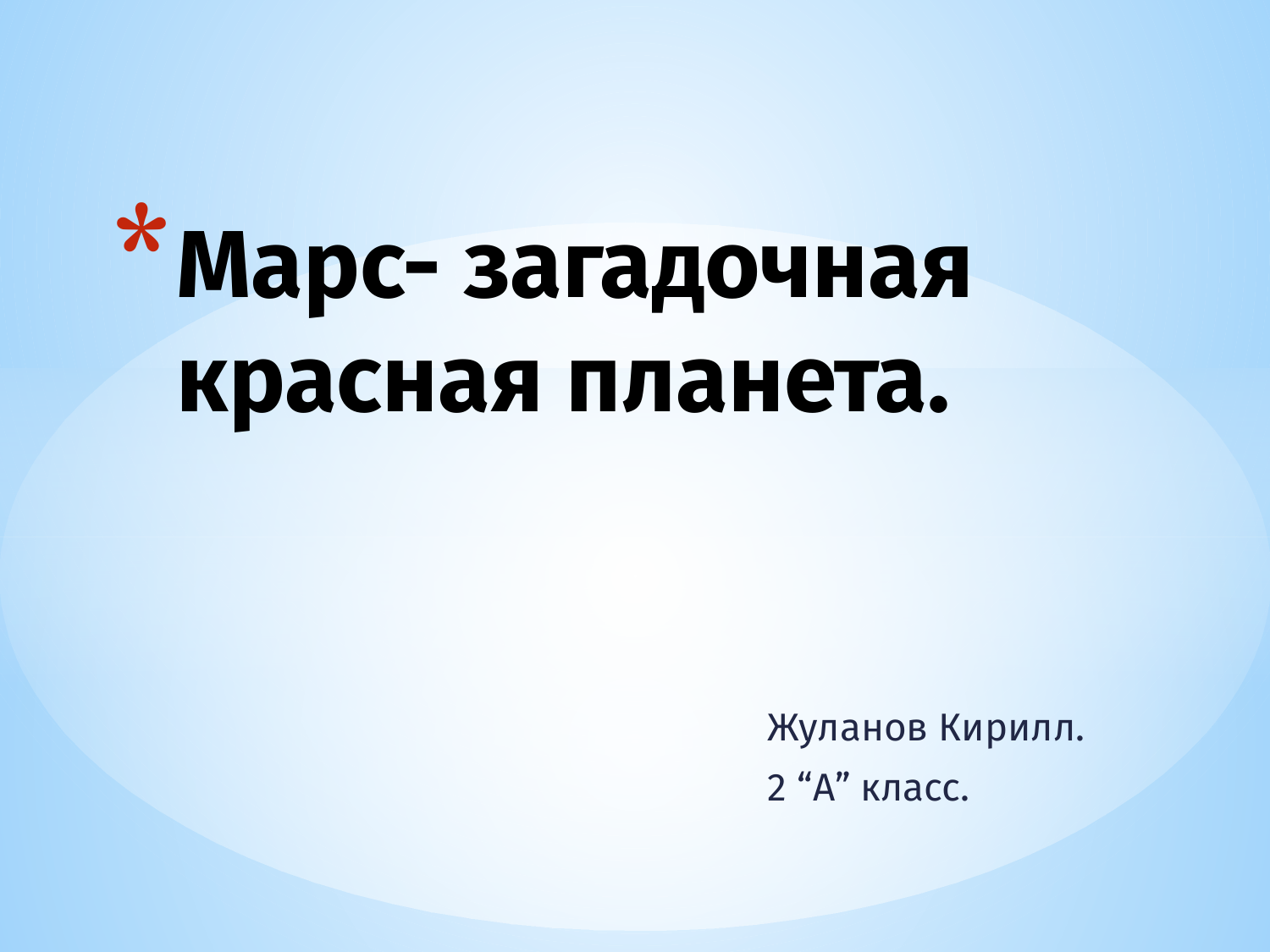

# Марс- загадочная красная планета.
Жуланов Кирилл.
2 “А” класс.